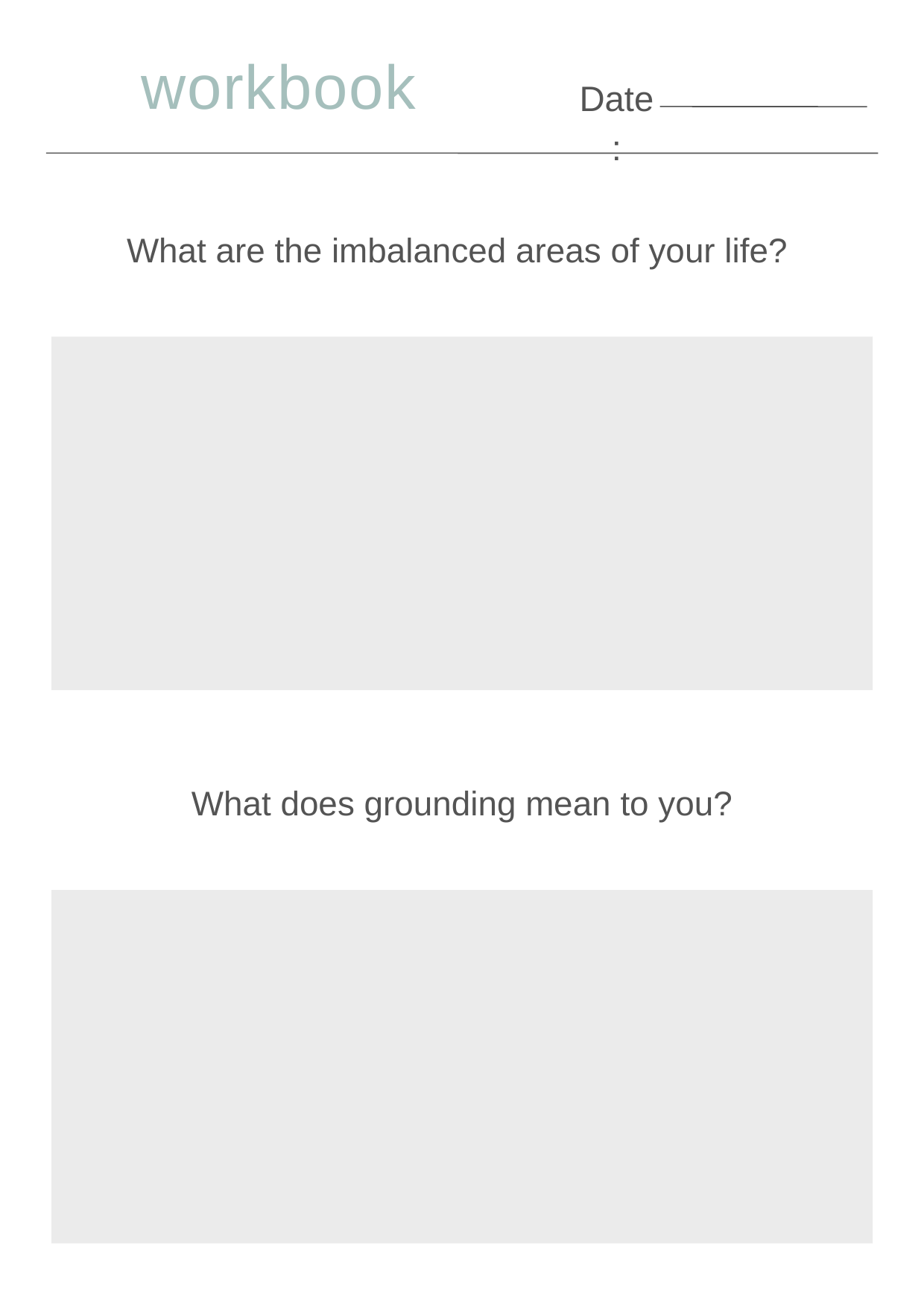

workbook
Date:

What are the imbalanced areas of your life?

What does grounding mean to you?